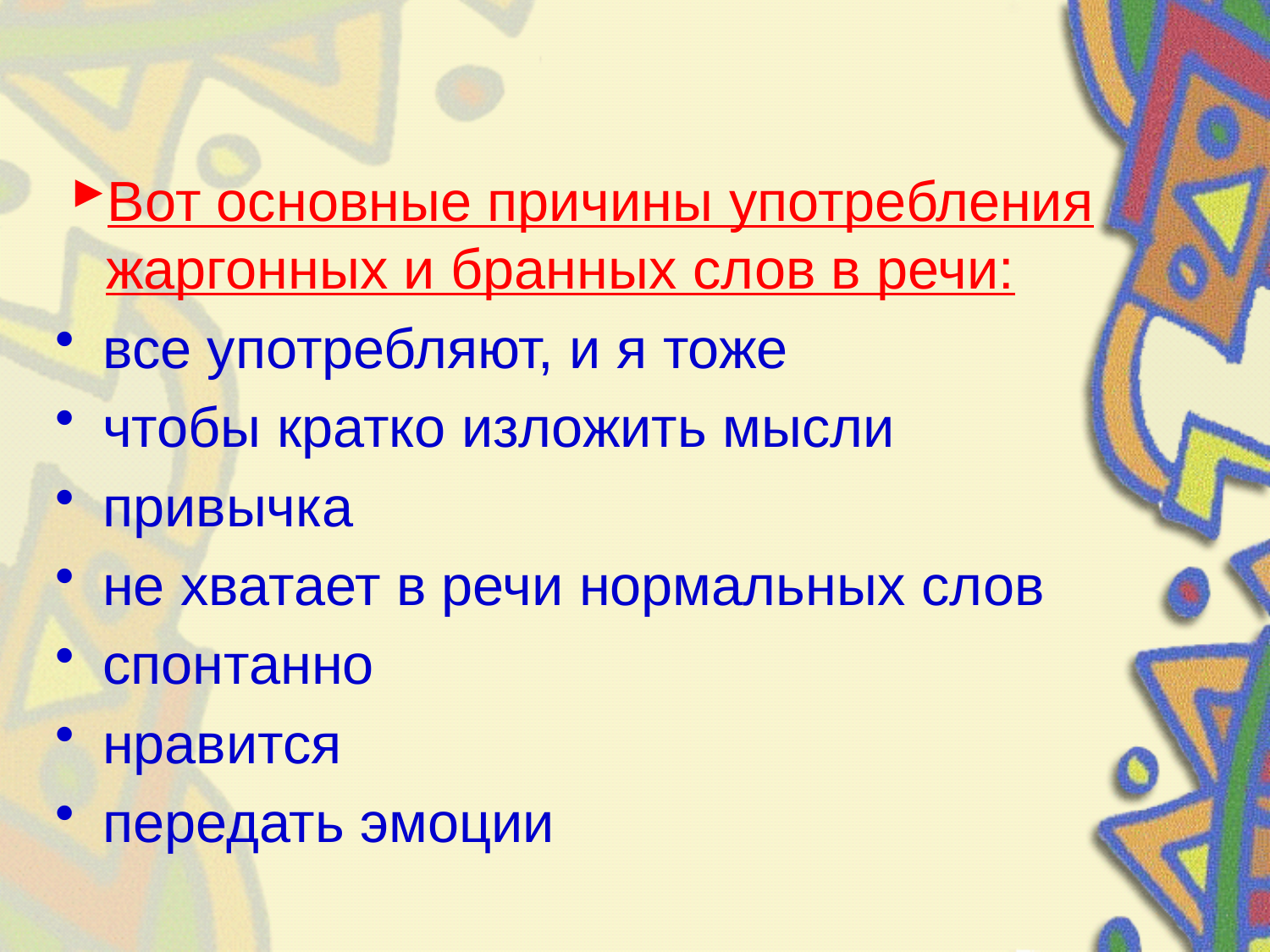

#
Вот основные причины употребления жаргонных и бранных слов в речи:
все употребляют, и я тоже
чтобы кратко изложить мысли
привычка
не хватает в речи нормальных слов
спонтанно
нравится
передать эмоции